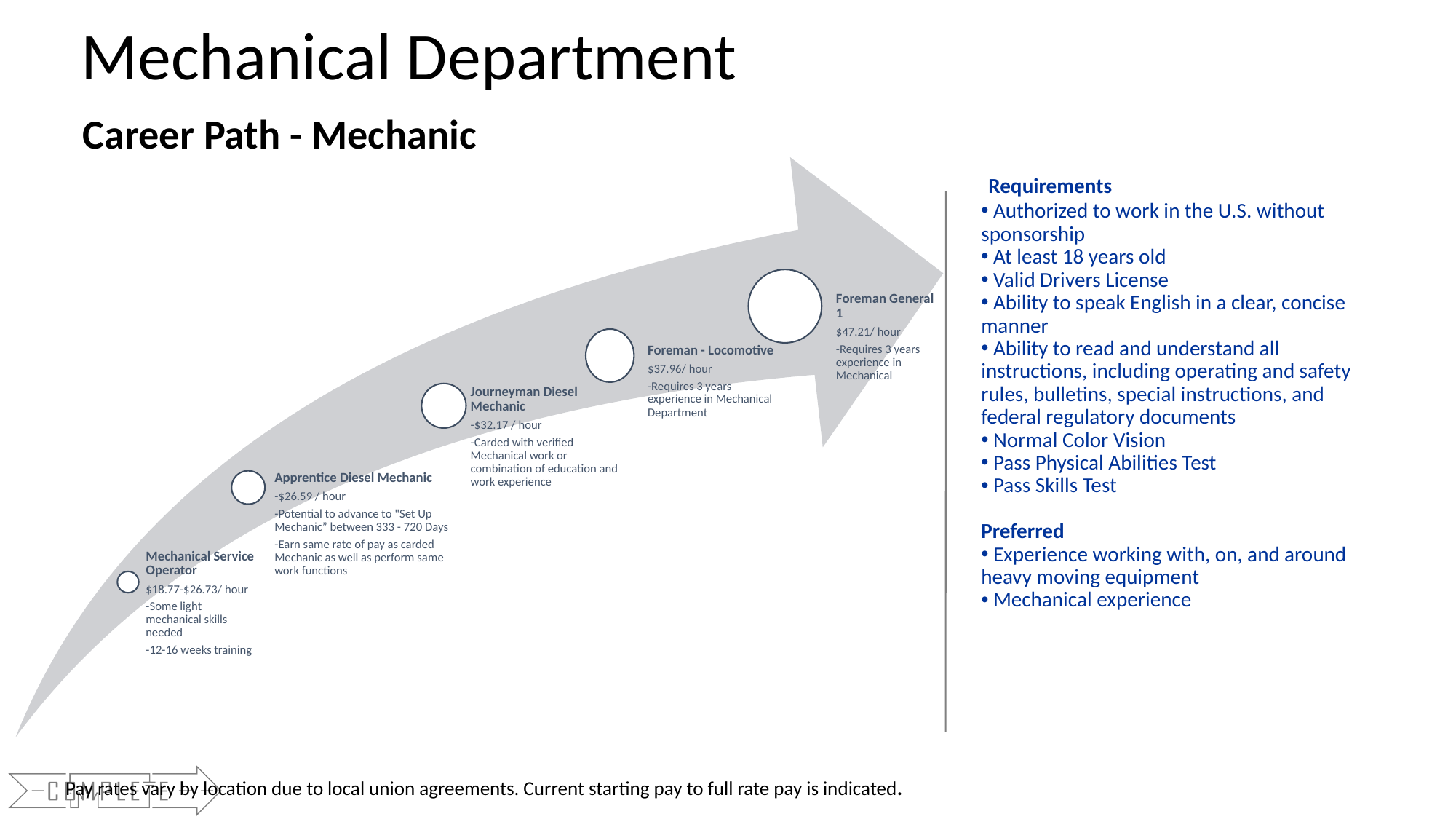

# Mechanical Department
Career Path - Mechanic
 Requirements
 Authorized to work in the U.S. without sponsorship
 At least 18 years old
 Valid Drivers License
 Ability to speak English in a clear, concise manner
 Ability to read and understand all instructions, including operating and safety rules, bulletins, special instructions, and federal regulatory documents
 Normal Color Vision
 Pass Physical Abilities Test
 Pass Skills Test

Preferred
 Experience working with, on, and around heavy moving equipment
 Mechanical experience

Mechanical Service Operator
$18.77-$26.73/ hour
-Some light mechanical skills needed
-12-16 weeks training

Apprentice Diesel Mechanic
-$26.59 / hour
-Potential to advance to "Set Up Mechanic” between 333 - 720 Days
-Earn same rate of pay as carded Mechanic as well as perform same work functions

Journeyman Diesel Mechanic
-$32.17 / hour
-Carded with verified Mechanical work or combination of education and work experience
Foreman - Locomotive
$37.96/ hour
-Requires 3 years experience in Mechanical Department
Foreman General 1
$47.21/ hour
-Requires 3 years experience in Mechanical
Pay rates vary by location due to local union agreements. Current starting pay to full rate pay is indicated.